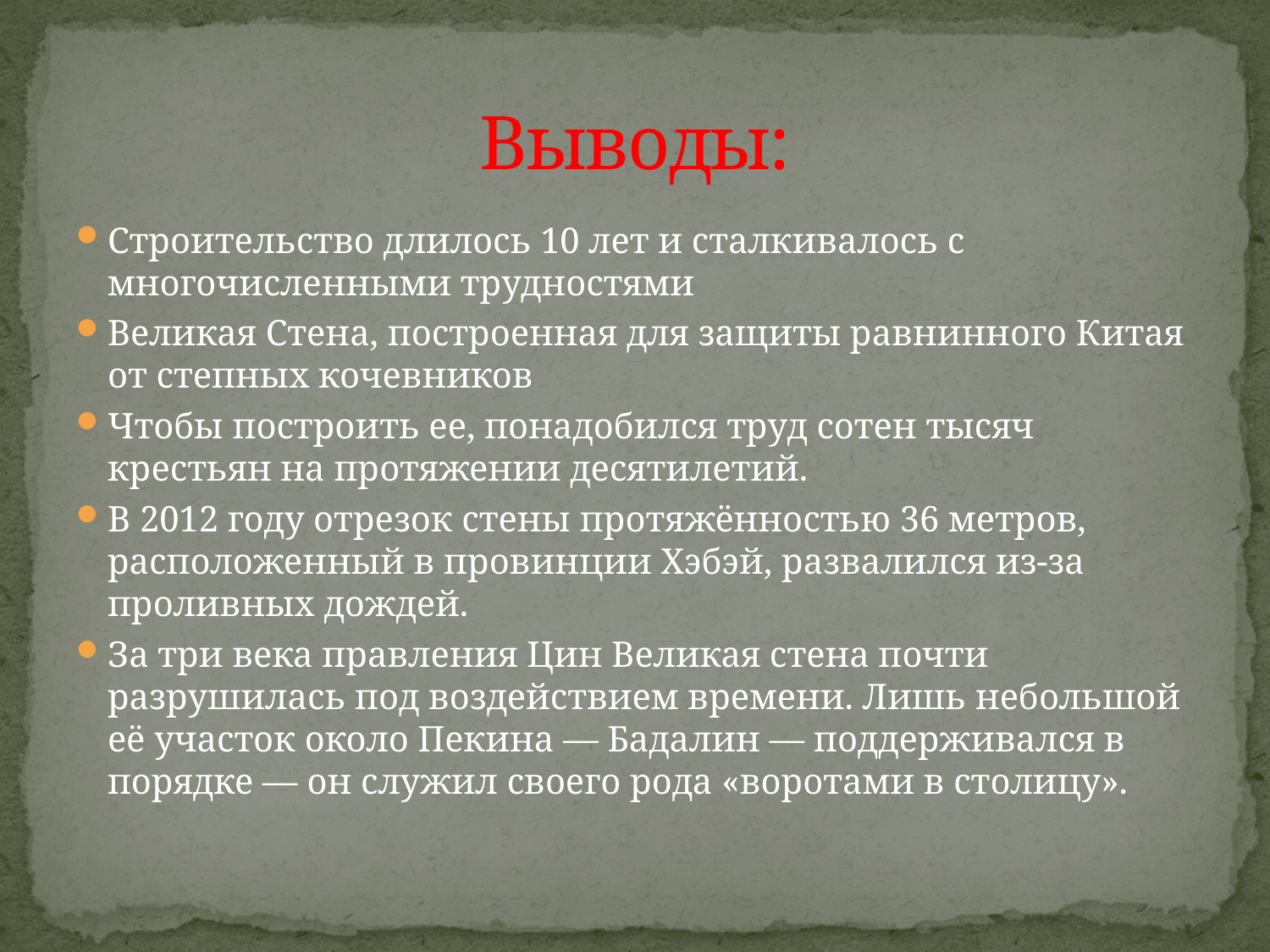

# Выводы:
Строительство длилось 10 лет и сталкивалось с многочисленными трудностями
Великая Стена, построенная для защиты равнинного Китая от степных кочевников
Чтобы построить ее, понадобился труд сотен тысяч крестьян на протяжении десятилетий.
В 2012 году отрезок стены протяжённостью 36 метров, расположенный в провинции Хэбэй, развалился из-за проливных дождей.
За три века правления Цин Великая стена почти разрушилась под воздействием времени. Лишь небольшой её участок около Пекина — Бадалин — поддерживался в порядке — он служил своего рода «воротами в столицу».